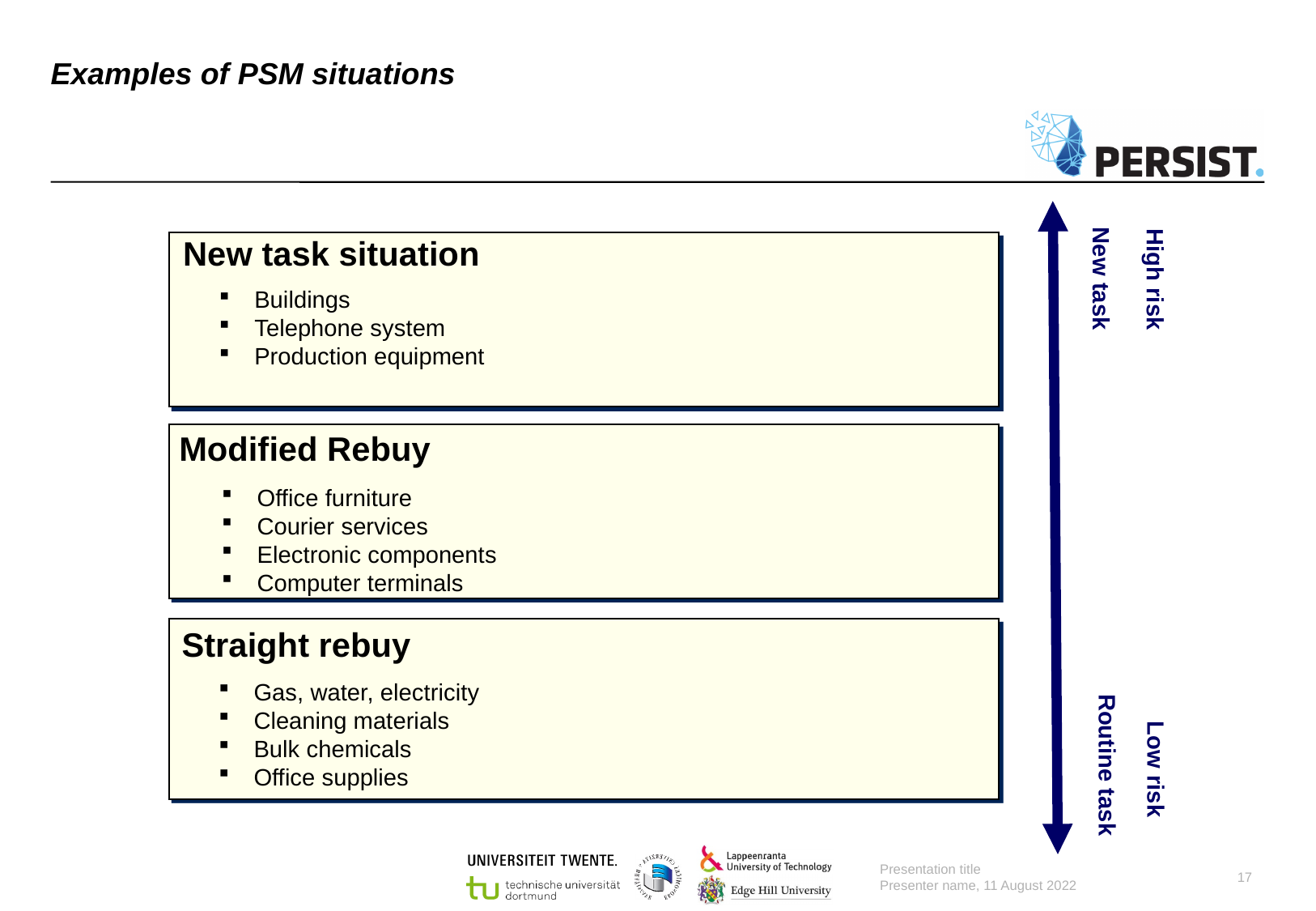

# Examples of PSM situations

New task situation

New task
High risk
 Buildings
 Telephone system
 Production equipment
Modified Rebuy

 Office furniture
 Courier services
 Electronic components
 Computer terminals

Straight rebuy

 Gas, water, electricity
 Cleaning materials
 Bulk chemicals
 Office supplies
Routine task
Low risk

Presentation title
Presenter name, 11 August 2022
17